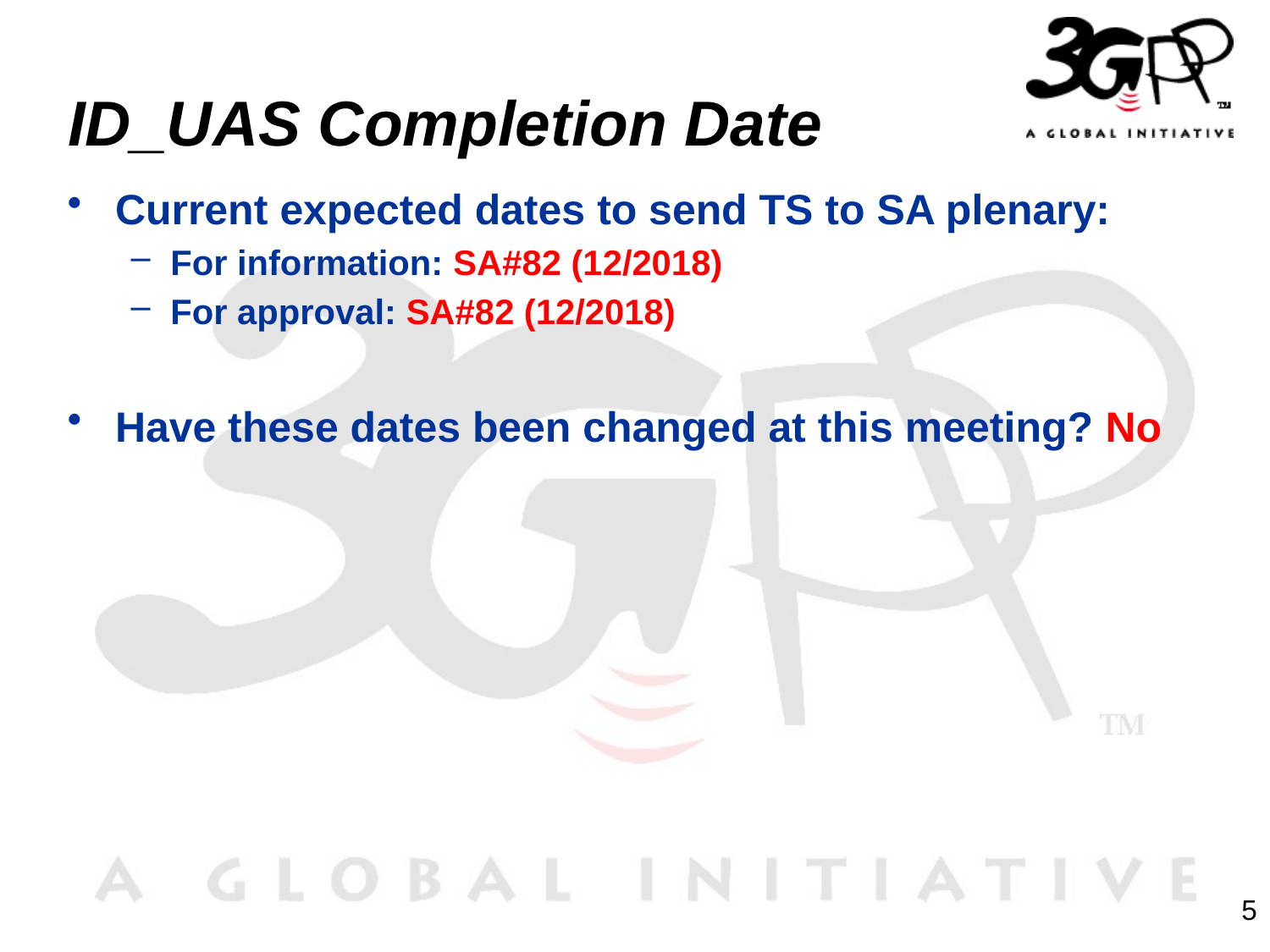

# ID_UAS Completion Date
Current expected dates to send TS to SA plenary:
For information: SA#82 (12/2018)
For approval: SA#82 (12/2018)

Have these dates been changed at this meeting? No
5